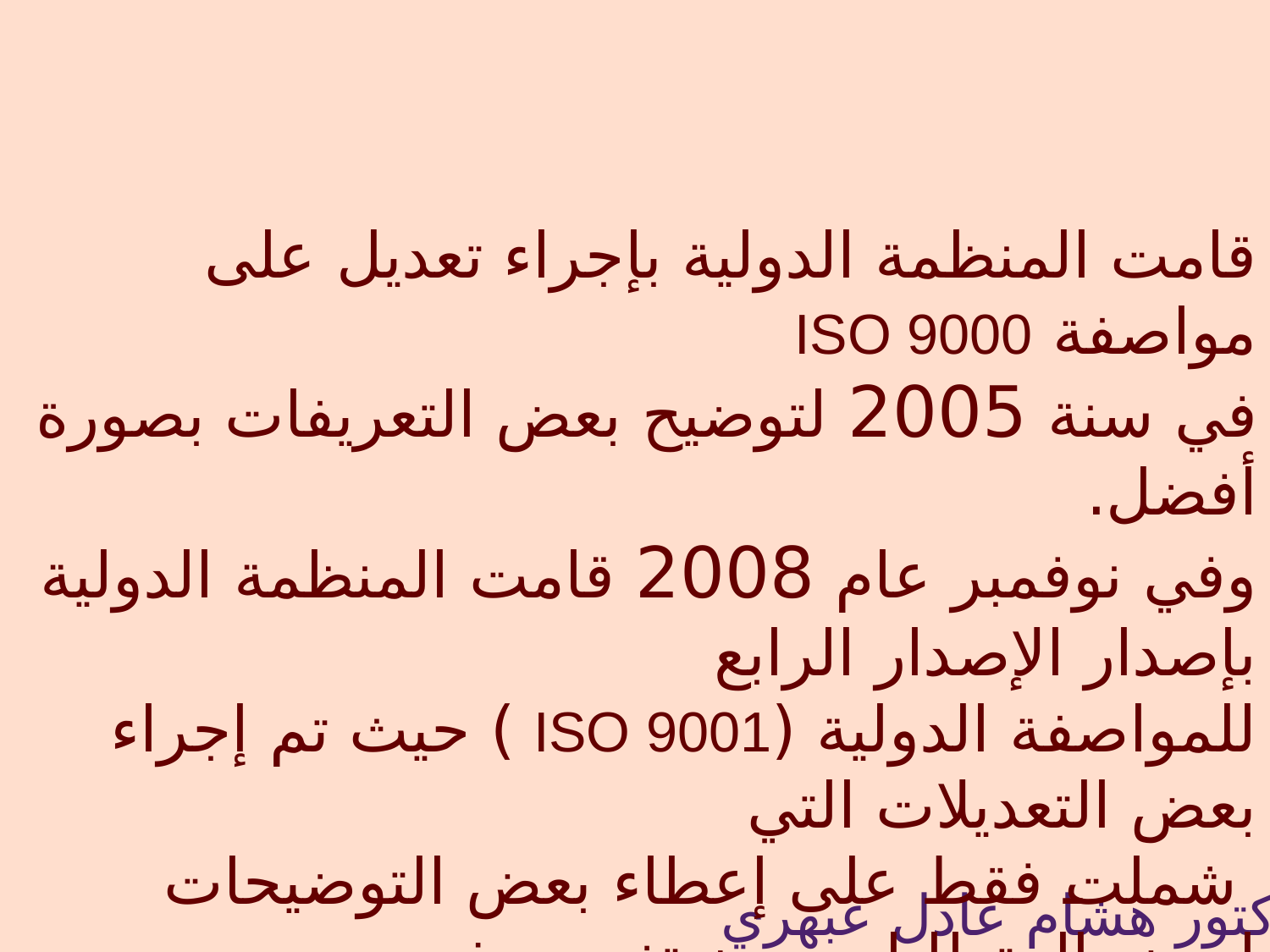

قامت المنظمة الدولية بإجراء تعديل على مواصفة ISO 9000
في سنة 2005 لتوضيح بعض التعريفات بصورة أفضل.
وفي نوفمبر عام 2008 قامت المنظمة الدولية بإصدار الإصدار الرابع
للمواصفة الدولية (ISO 9001 ) حيث تم إجراء بعض التعديلات التي
 شملت فقط على إعطاء بعض التوضيحات لبعض المتطلبات دون تغيير جذري
 في المتطلبات المحددة في إصدار 2000.
الدكتور هشام عادل عبهري